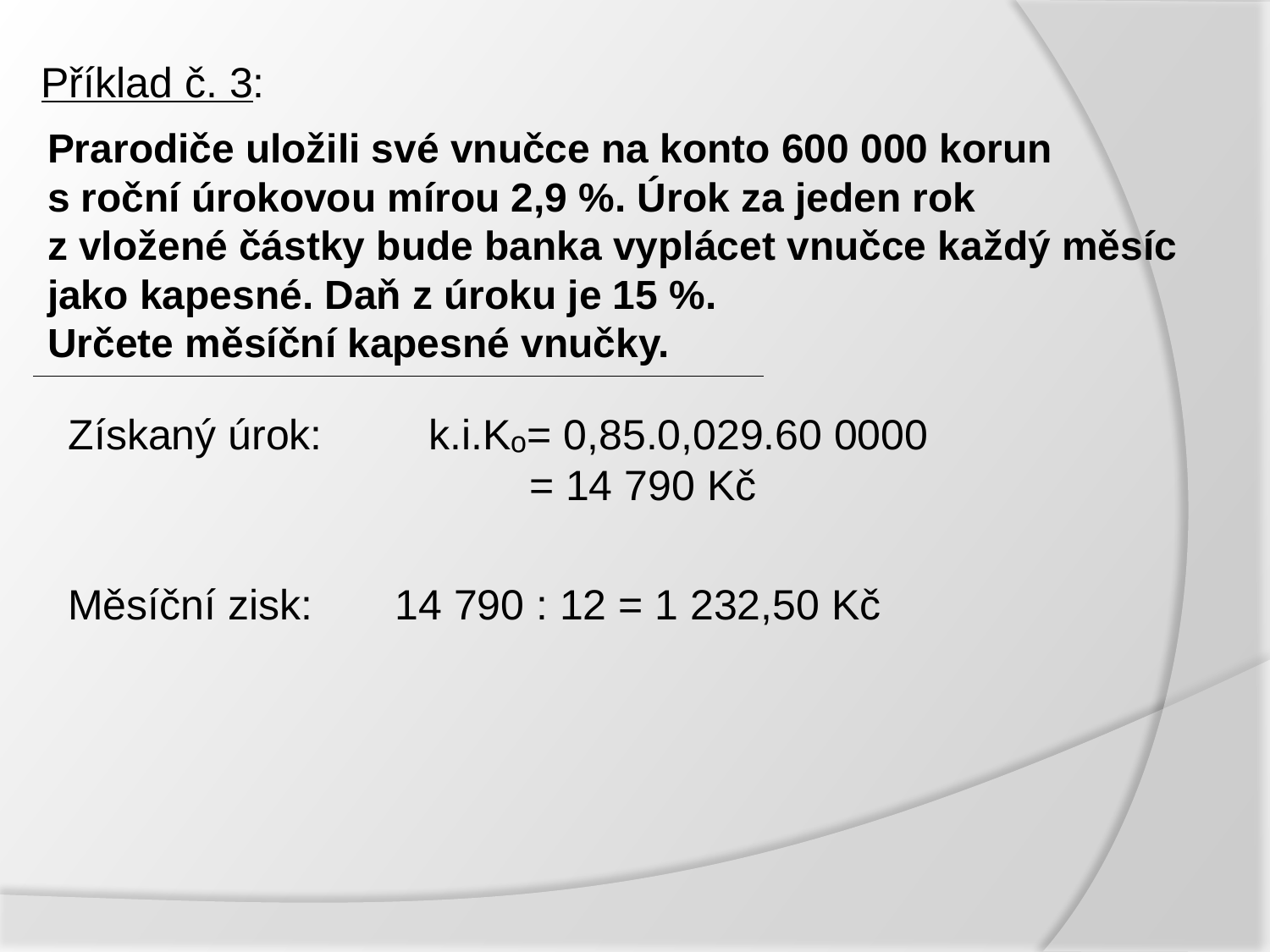

# Příklad č. 3:
Prarodiče uložili své vnučce na konto 600 000 korun
s roční úrokovou mírou 2,9 %. Úrok za jeden rok
z vložené částky bude banka vyplácet vnučce každý měsíc jako kapesné. Daň z úroku je 15 %.
Určete měsíční kapesné vnučky.

Získaný úrok:         k.i.Kₒ= 0,85.0,029.60 0000
			       = 14 790 Kč
Měsíční zisk:       14 790 : 12 = 1 232,50 Kč